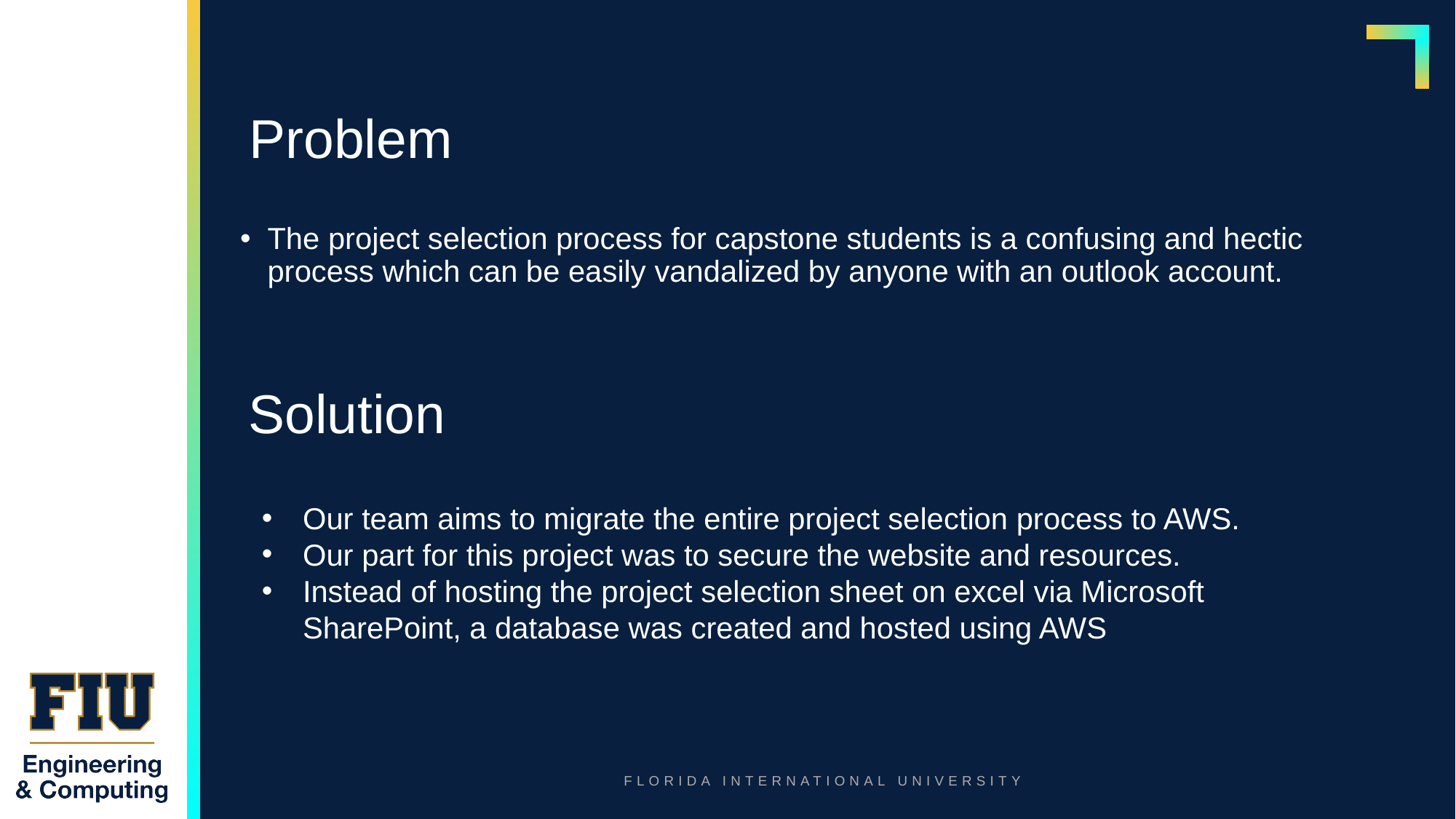

# Problem
The project selection process for capstone students is a confusing and hectic process which can be easily vandalized by anyone with an outlook account.
Solution
Our team aims to migrate the entire project selection process to AWS.
Our part for this project was to secure the website and resources.
Instead of hosting the project selection sheet on excel via Microsoft SharePoint, a database was created and hosted using AWS